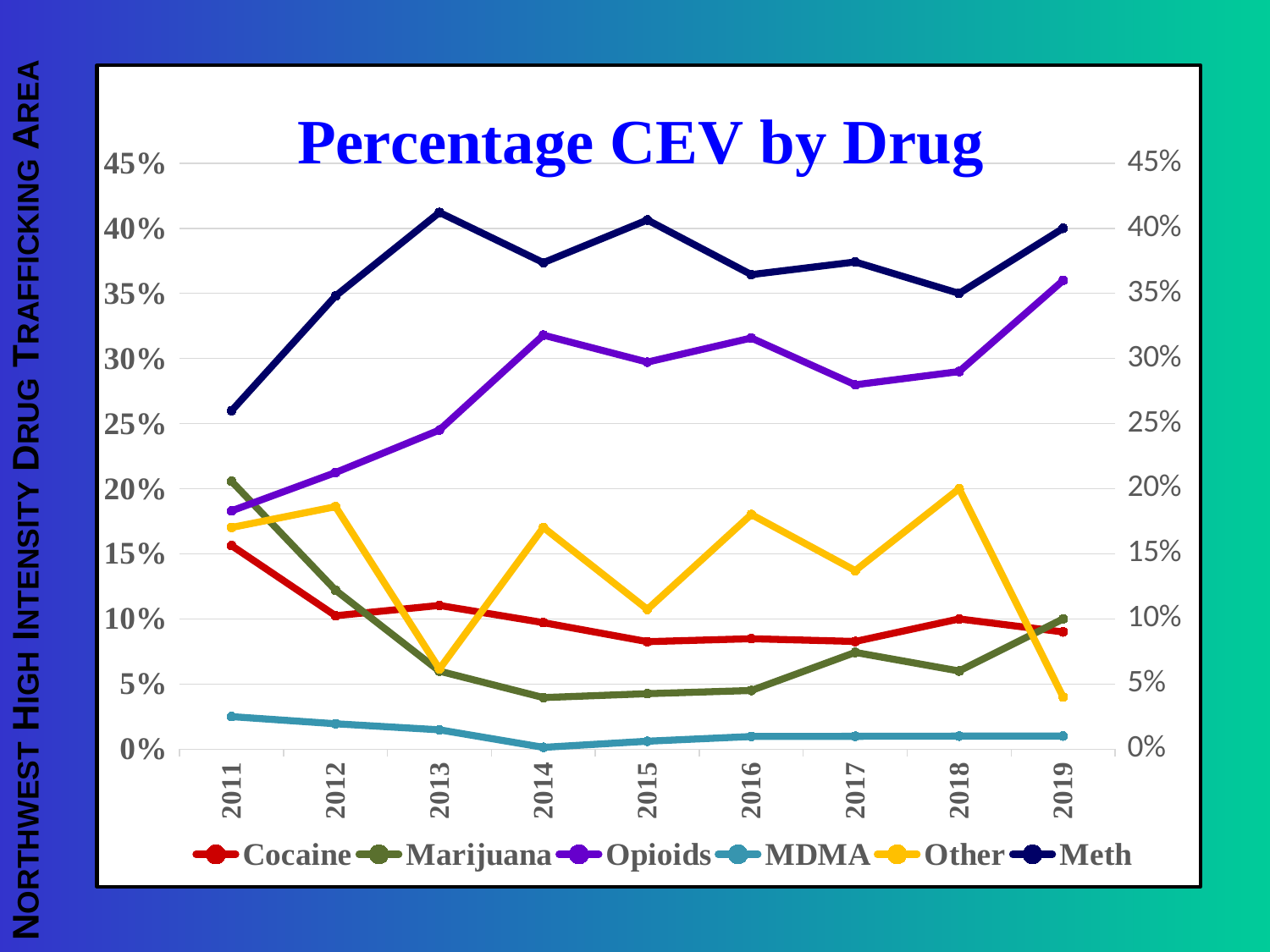

### Chart: Percentage CEV by Drug

| Category | Cocaine | Marijuana | Opioids | MDMA | Other | Meth |
|---|---|---|---|---|---|---|
| 2011 | 0.15627420604182804 | 0.2056545313710302 | 0.1829976762199845 | 0.02498063516653757 | 0.17021688613477923 | 0.25987606506584043 |
| 2012 | 0.10244192972007148 | 0.12209648600357356 | 0.21242803255906292 | 0.019456025411951558 | 0.1862219575143935 | 0.34802461782807226 |
| 2013 | 0.11034626616604089 | 0.059866499791405924 | 0.24509803921568626 | 0.0148101793909053 | 0.061535252398831876 | 0.4121818940342094 |
| 2014 | 0.09717868338557993 | 0.03957680250783699 | 0.3179858934169279 | 0.001371473354231975 | 0.17025862068965517 | 0.373628526645768 |
| 2015 | 0.08252264340825226 | 0.042603153304260316 | 0.2972156994297216 | 0.0060382422006038244 | 0.10734652801073465 | 0.4064072458906407 |
| 2016 | 0.08479087452471483 | 0.04505703422053232 | 0.3157794676806084 | 0.009695817490494297 | 0.18022813688212927 | 0.3644486692015209 |
| 2017 | 0.08269771176234444 | 0.07426736250501806 | 0.2798073063026897 | 0.009835407466880771 | 0.13709353673223604 | 0.3741469289441991 |
| 2018 | 0.1 | 0.06 | 0.29 | 0.01 | 0.2 | 0.35 |
| 2019 | 0.09 | 0.1 | 0.36 | 0.01 | 0.04 | 0.4 |